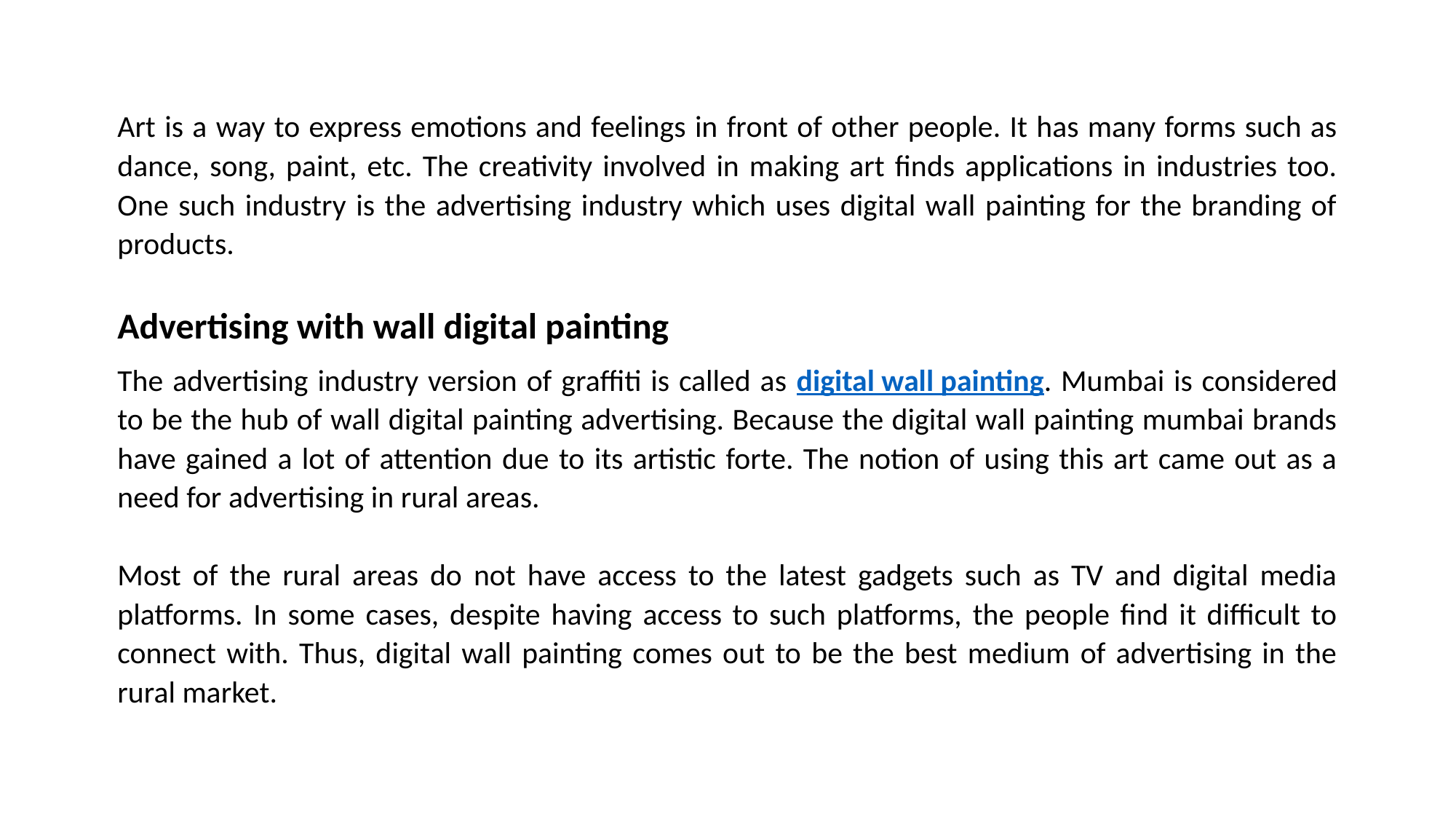

Art is a way to express emotions and feelings in front of other people. It has many forms such as dance, song, paint, etc. The creativity involved in making art finds applications in industries too. One such industry is the advertising industry which uses digital wall painting for the branding of products.

Advertising with wall digital painting
The advertising industry version of graffiti is called as digital wall painting. Mumbai is considered to be the hub of wall digital painting advertising. Because the digital wall painting mumbai brands have gained a lot of attention due to its artistic forte. The notion of using this art came out as a need for advertising in rural areas.

Most of the rural areas do not have access to the latest gadgets such as TV and digital media platforms. In some cases, despite having access to such platforms, the people find it difficult to connect with. Thus, digital wall painting comes out to be the best medium of advertising in the rural market.